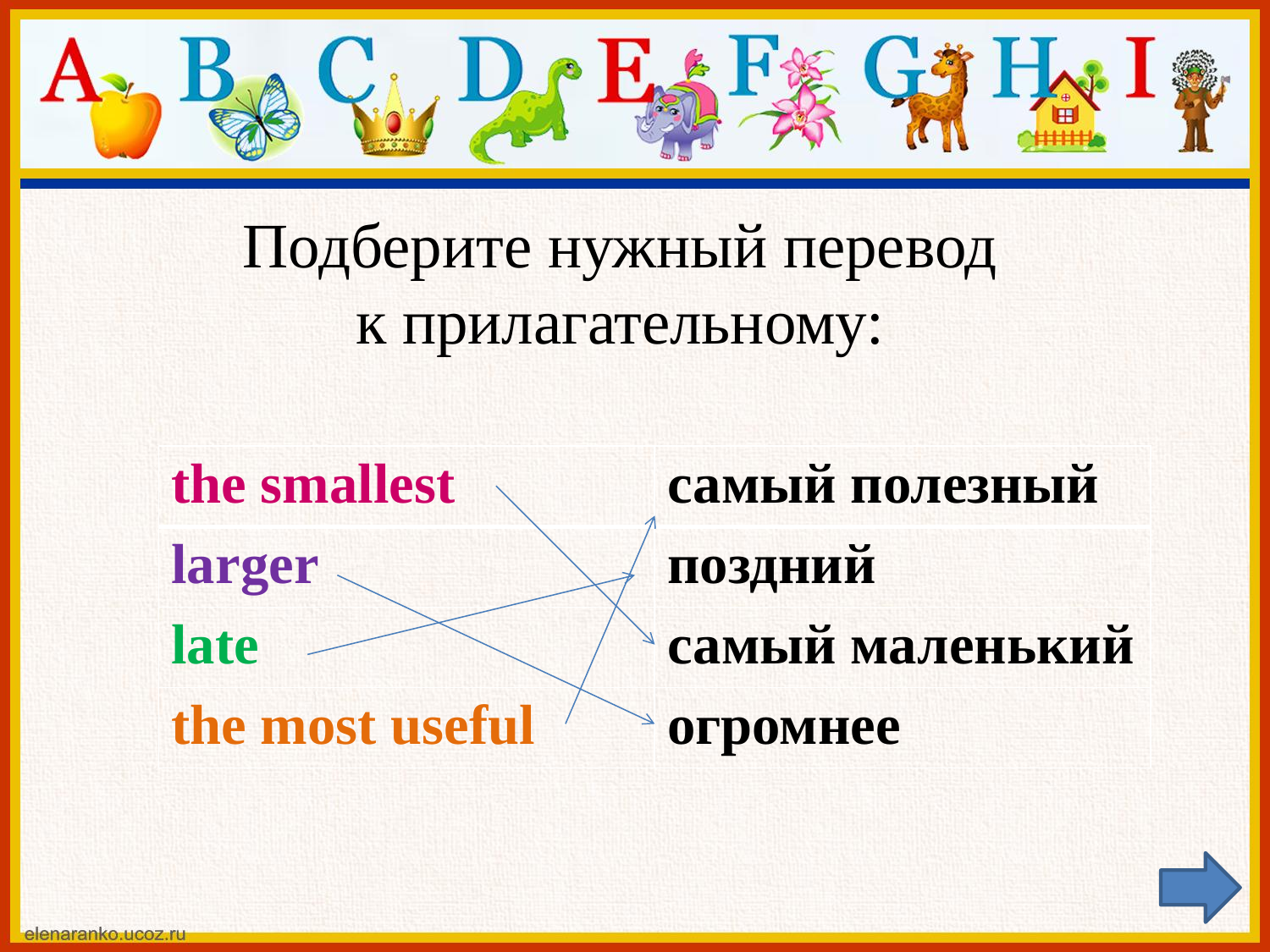

Подберите нужный перевод к прилагательному:
| the smallest | самый полезный |
| --- | --- |
| larger | поздний |
| late | самый маленький |
| the most useful | огромнее |